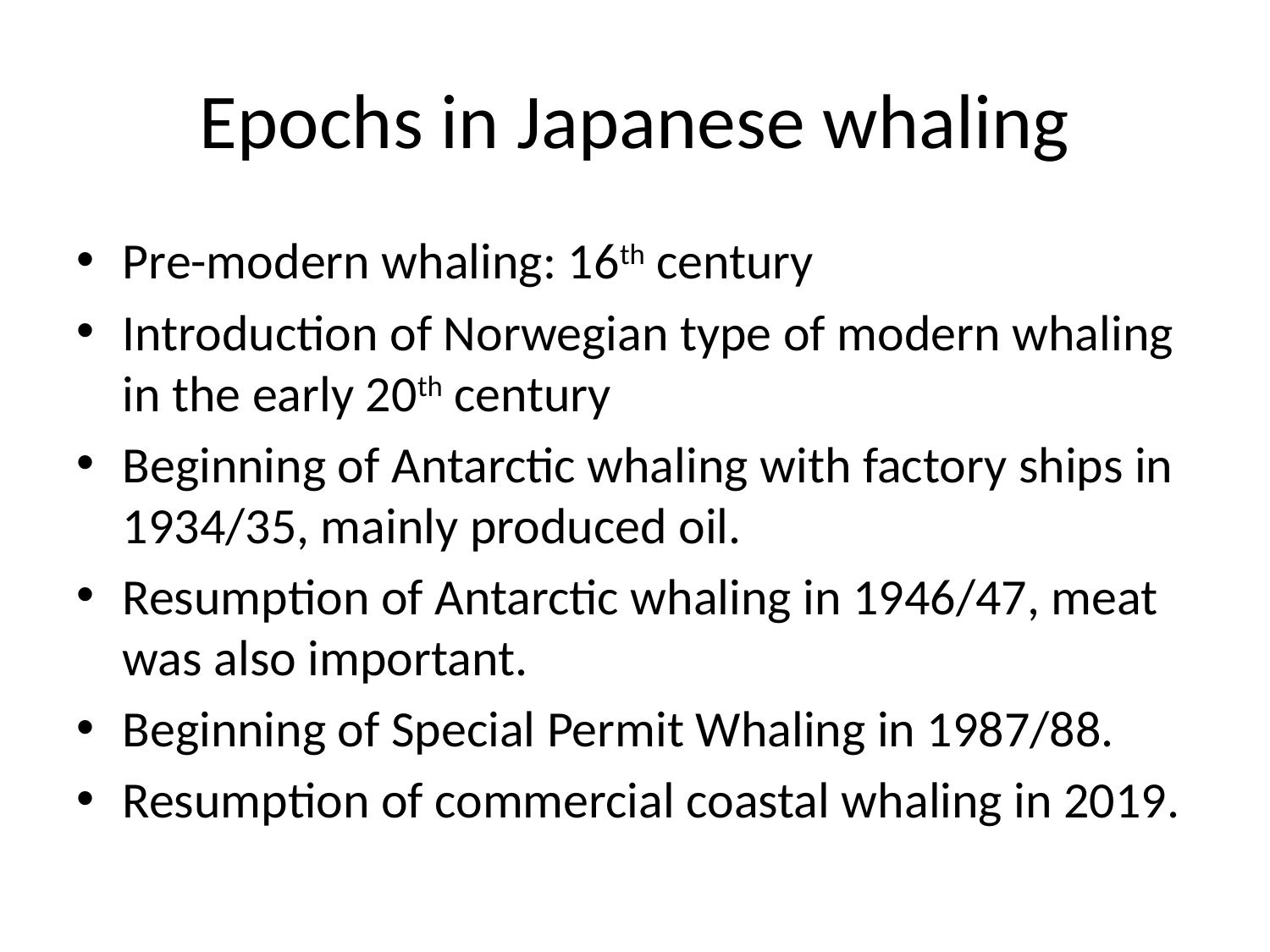

# Epochs in Japanese whaling
Pre-modern whaling: 16th century
Introduction of Norwegian type of modern whaling in the early 20th century
Beginning of Antarctic whaling with factory ships in 1934/35, mainly produced oil.
Resumption of Antarctic whaling in 1946/47, meat was also important.
Beginning of Special Permit Whaling in 1987/88.
Resumption of commercial coastal whaling in 2019.